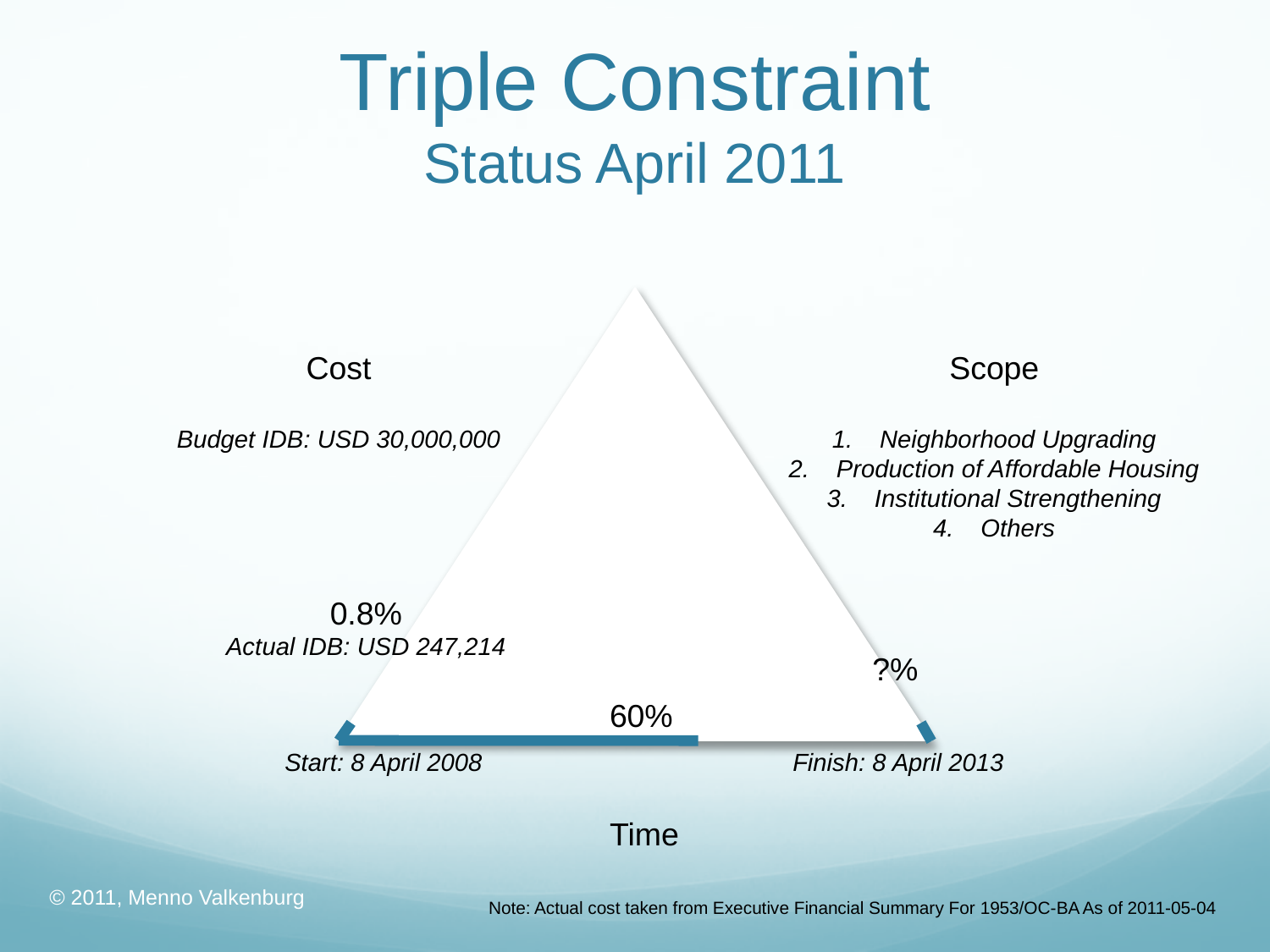

# Triple Constraint Status April 2011

Cost

Budget IDB: USD 30,000,000
Scope

Neighborhood Upgrading
Production of Affordable Housing
Institutional Strengthening
Others

0.8%
Actual IDB: USD 247,214
?%
60%
Start: 8 April 2008			Finish: 8 April 2013

Time
© 2011, Menno Valkenburg
Note: Actual cost taken from Executive Financial Summary For 1953/OC-BA As of 2011-05-04